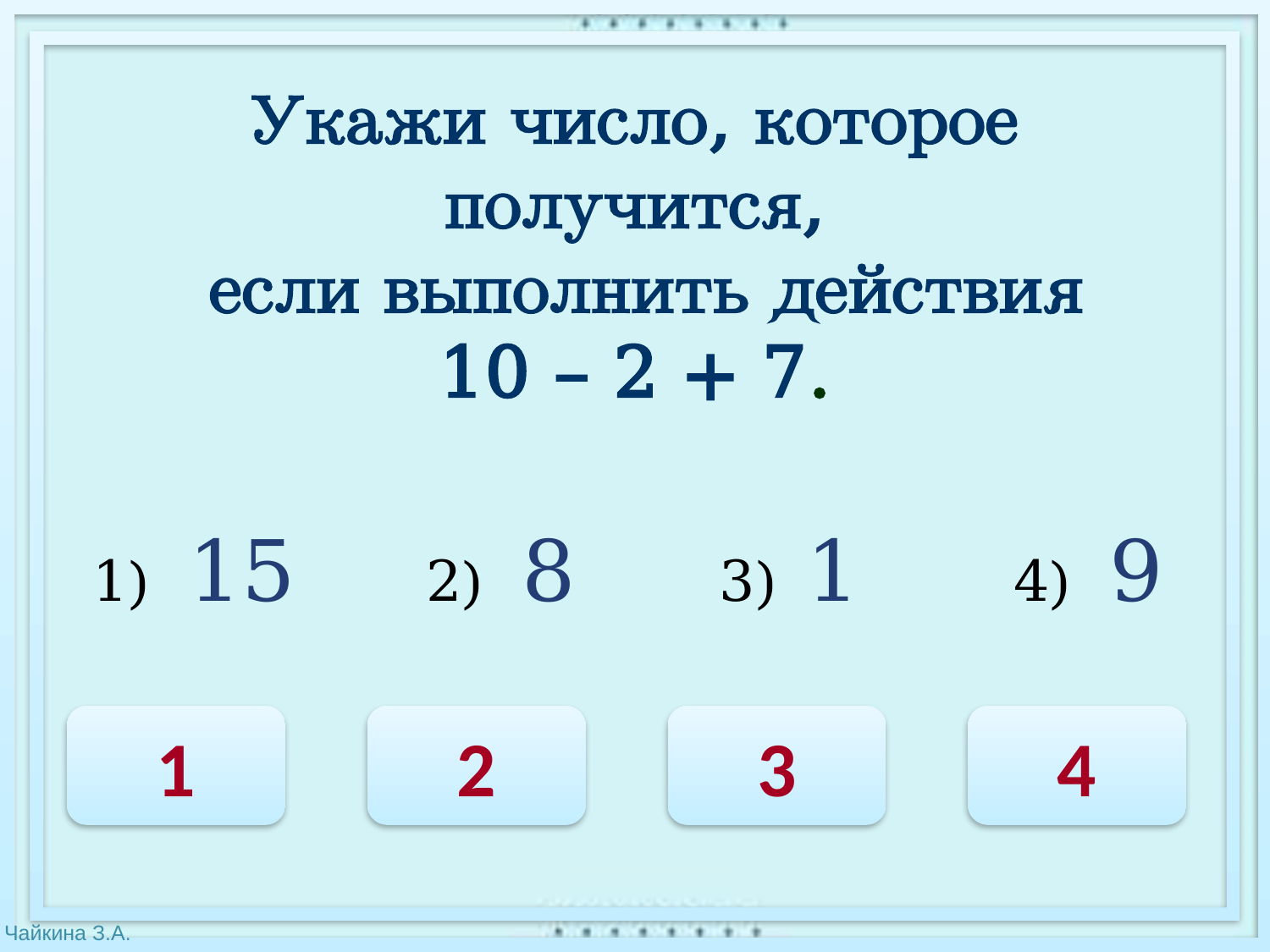

Укажи число, которое получится,
 если выполнить действия
10 – 2 + 7.
1)  15
2)  8
3) 1

4)  9
1
2
3
4